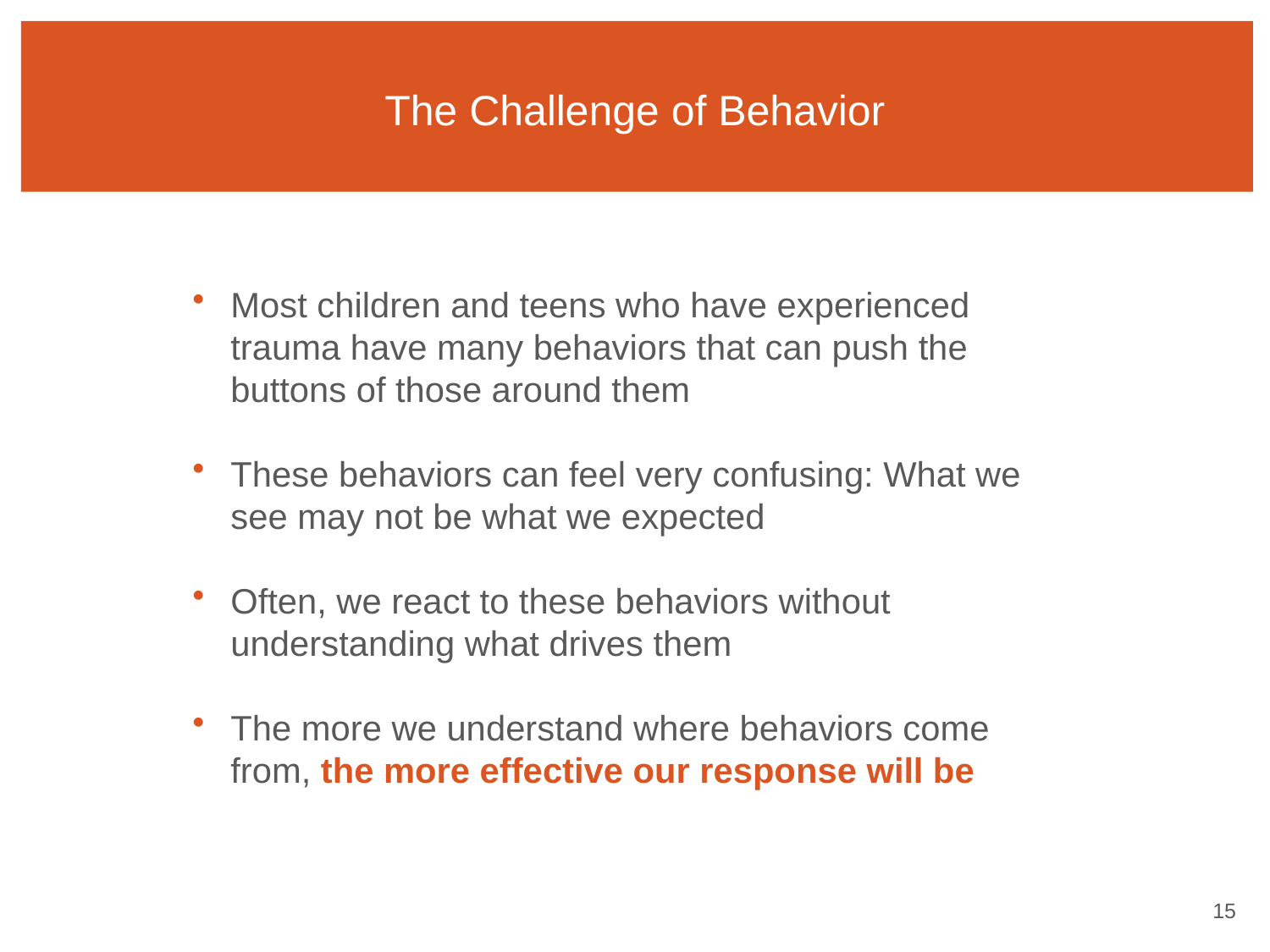

# The Challenge of Behavior
Most children and teens who have experienced trauma have many behaviors that can push the buttons of those around them
These behaviors can feel very confusing: What we see may not be what we expected
Often, we react to these behaviors without understanding what drives them
The more we understand where behaviors come from, the more effective our response will be

15